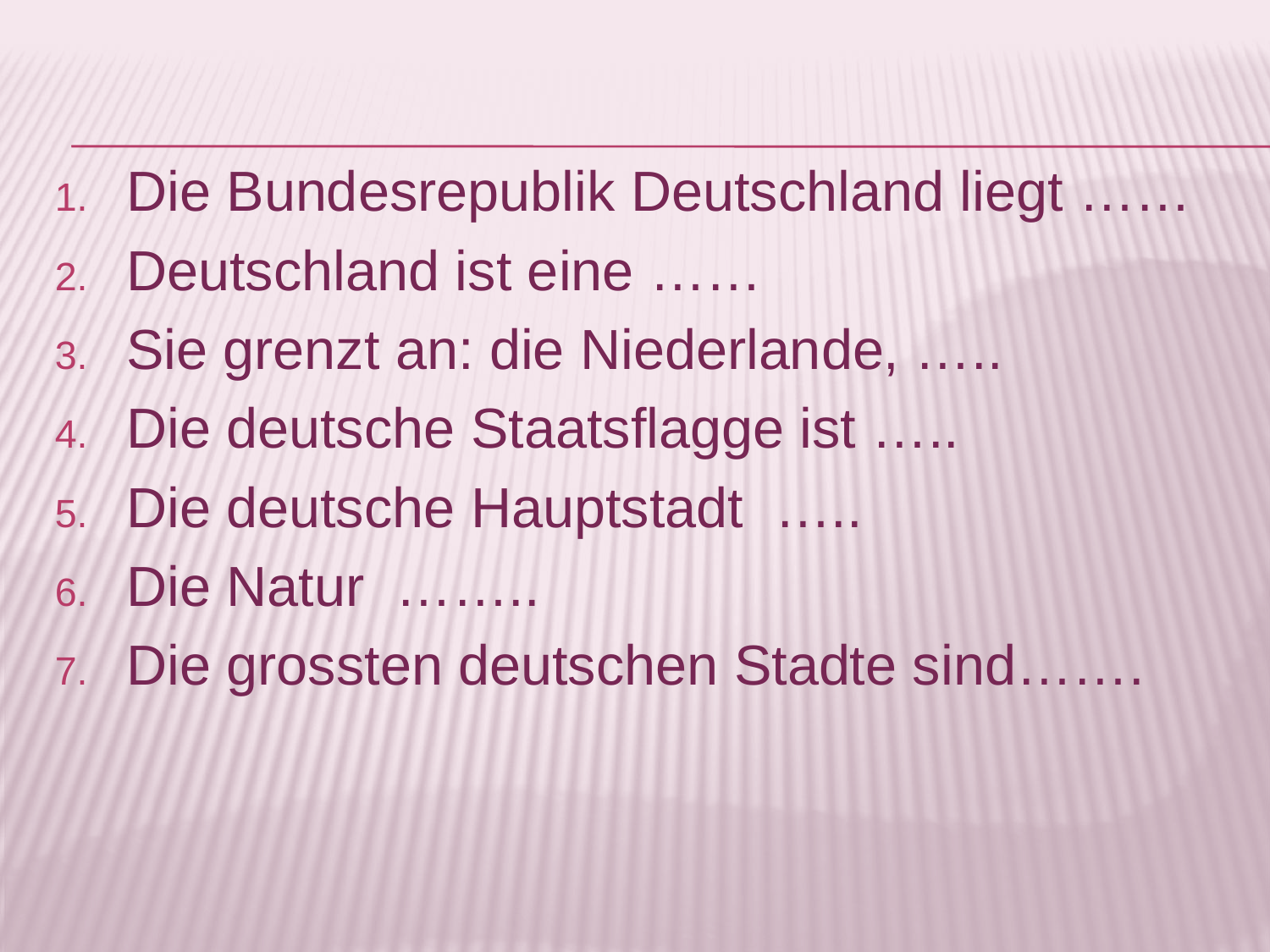

Die Bundesrepublik Deutschland liegt ……
Deutschland ist eine ……
Sie grenzt an: die Niederlande, …..
Die deutsche Staatsflagge ist …..
Die deutsche Hauptstadt  …..
Die Natur  ……..
Die grossten deutschen Stadte sind…….